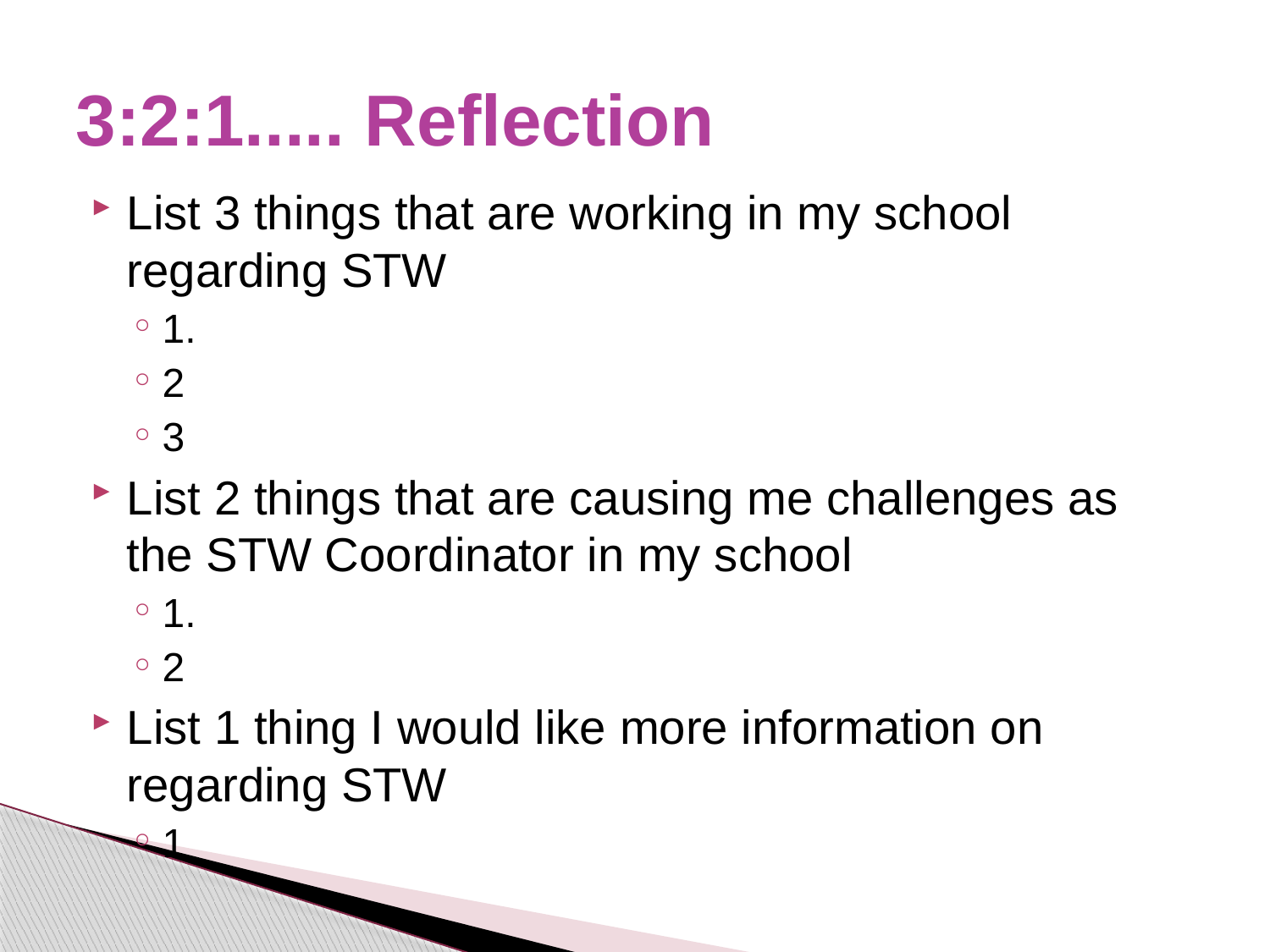

# 3:2:1..... Reflection
List 3 things that are working in my school regarding STW
1.
2
3
List 2 things that are causing me challenges as the STW Coordinator in my school
1.
2
List 1 thing I would like more information on regarding STW
1